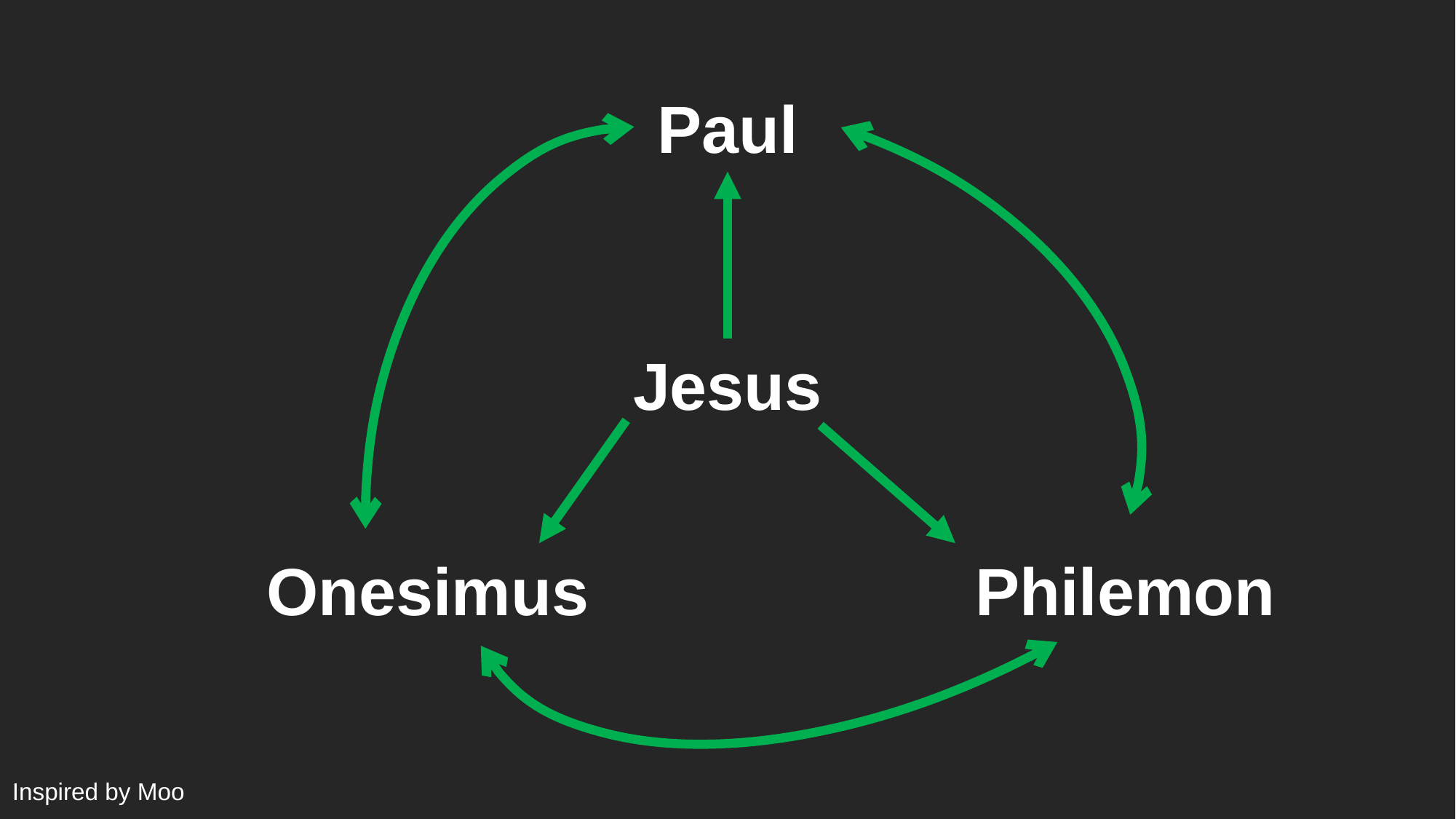

Paul

Jesus
Onesimus
Philemon
# Inspired by Moo